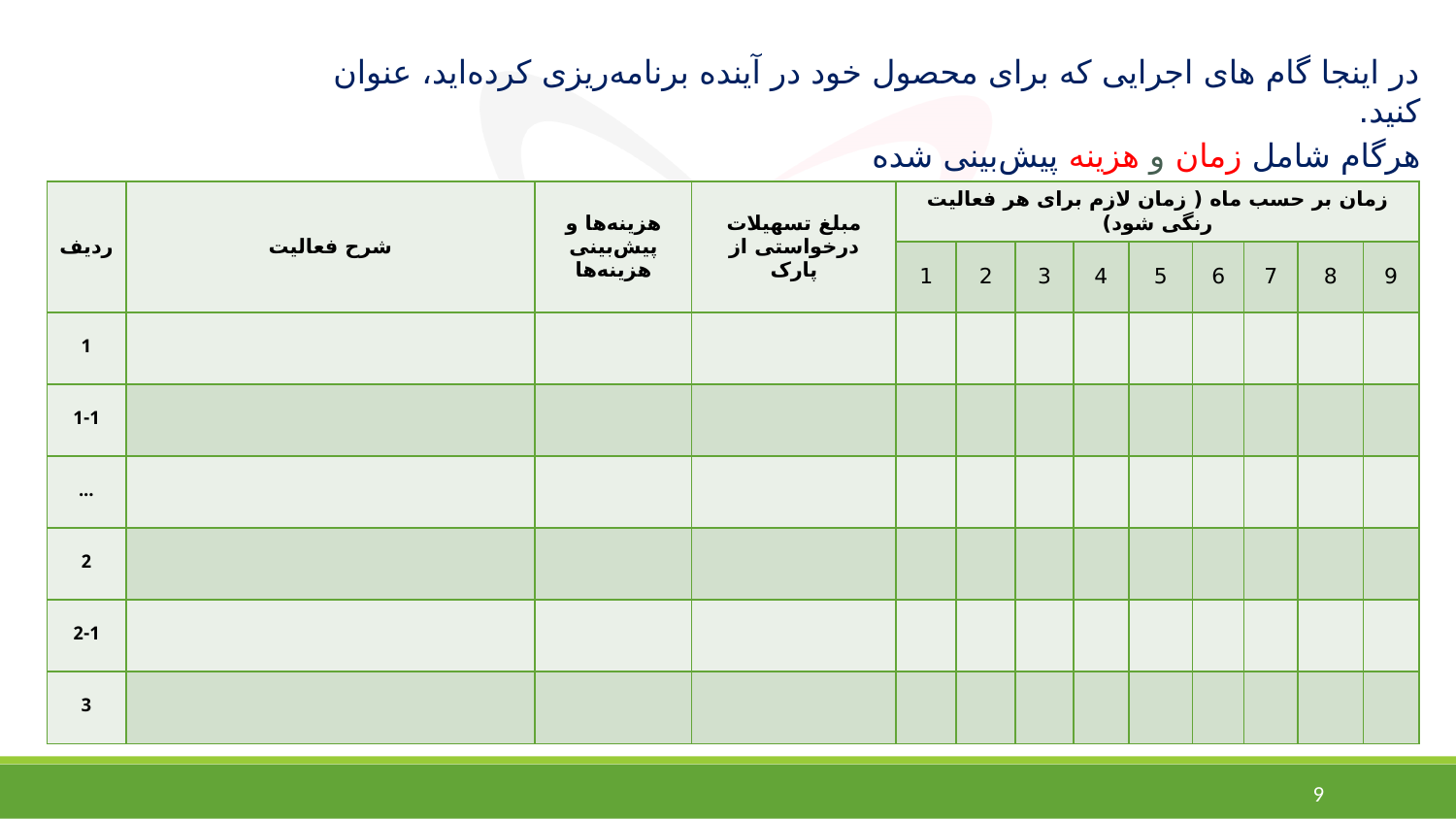

در اینجا گام های اجرایی که برای محصول خود در آینده برنامه‌ریزی کرده‌اید، عنوان کنید.
هرگام شامل زمان و هزینه پیش‌بینی شده

| ردیف | شرح فعالیت | هزینه‌ها و پیش‌بینی هزینه‌ها | مبلغ تسهیلات درخواستی از پارک | زمان بر حسب ماه ( زمان لازم برای هر فعالیت رنگی شود) |  |  |  |  |  |  |  |  |
| --- | --- | --- | --- | --- | --- | --- | --- | --- | --- | --- | --- | --- |
|  |  |  |  | 1 | 2 | 3 | 4 | 5 | 6 | 7 | 8 | 9 |
| 1 |  |  |  |  |  |  |  |  |  |  |  |  |
| 1-1 |  |  |  |  |  |  |  |  |  |  |  |  |
| ... |  |  |  |  |  |  |  |  |  |  |  |  |
| 2 |  |  |  |  |  |  |  |  |  |  |  |  |
| 2-1 |  |  |  |  |  |  |  |  |  |  |  |  |
| 3 |  |  |  |  |  |  |  |  |  |  |  |  |
9